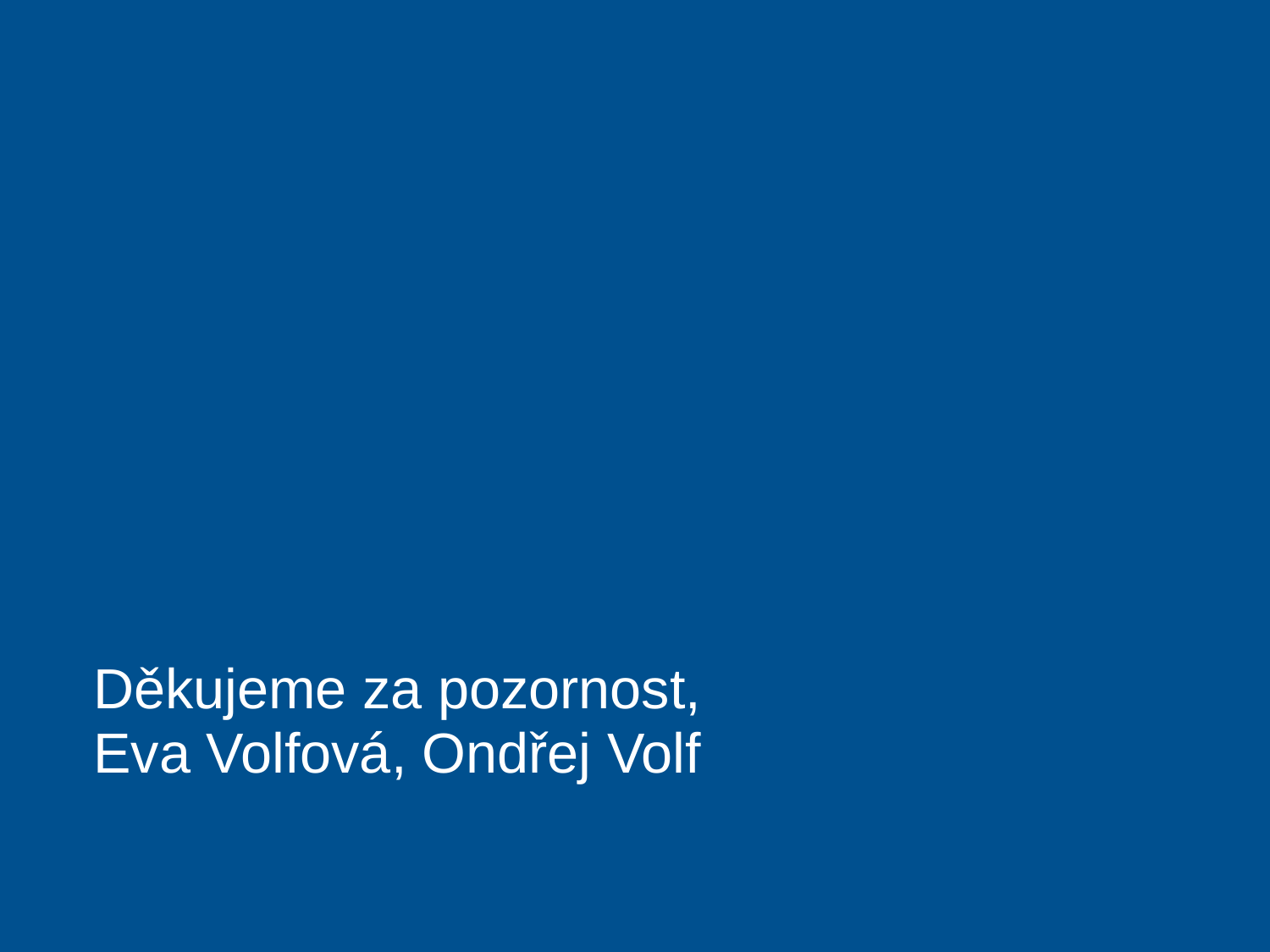

Děkujeme za pozornost,
Eva Volfová, Ondřej Volf